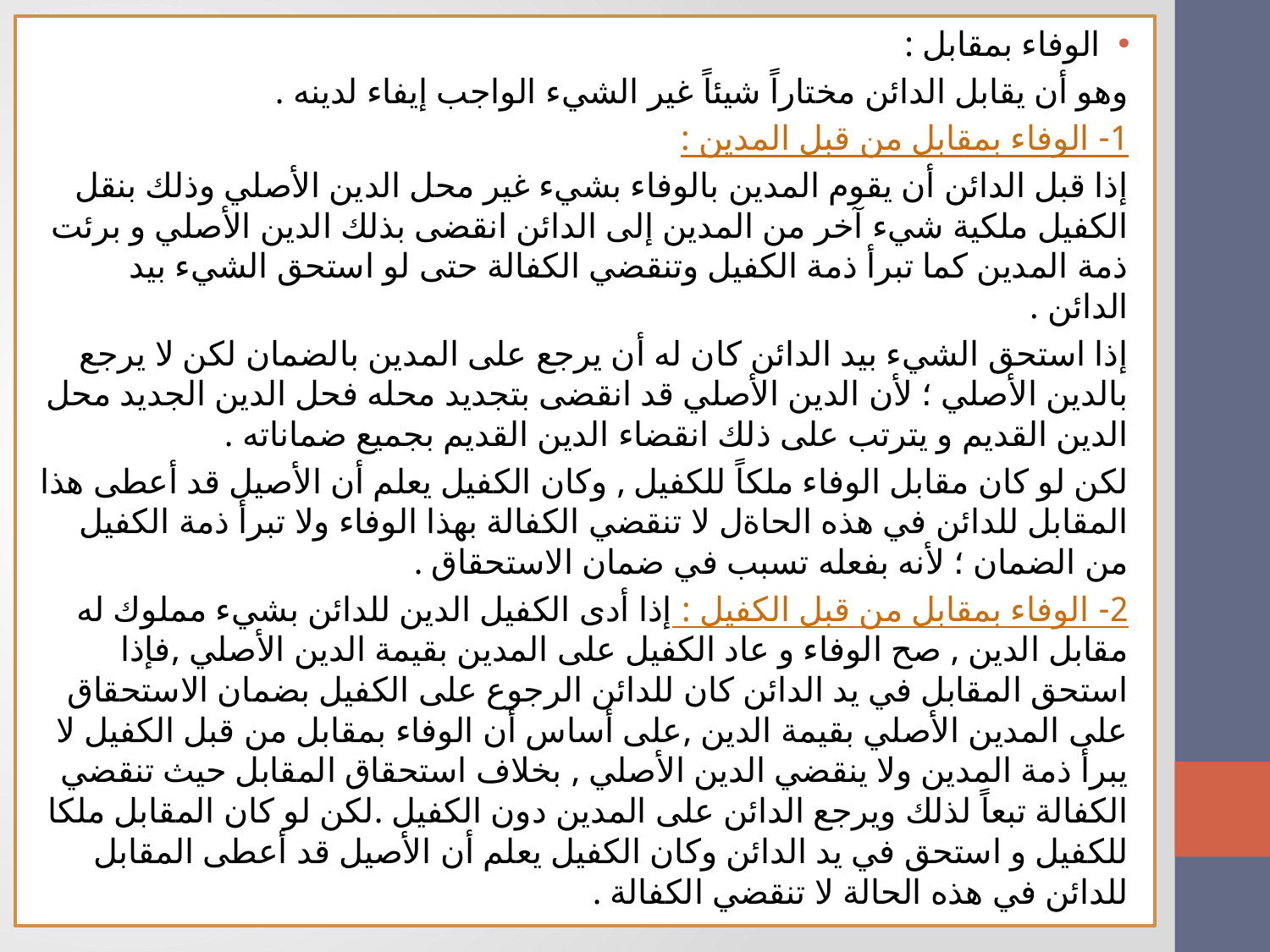

الوفاء بمقابل :
وهو أن يقابل الدائن مختاراً شيئاً غير الشيء الواجب إيفاء لدينه .
1- الوفاء بمقابل من قبل المدين :
إذا قبل الدائن أن يقوم المدين بالوفاء بشيء غير محل الدين الأصلي وذلك بنقل الكفيل ملكية شيء آخر من المدين إلى الدائن انقضى بذلك الدين الأصلي و برئت ذمة المدين كما تبرأ ذمة الكفيل وتنقضي الكفالة حتى لو استحق الشيء بيد الدائن .
إذا استحق الشيء بيد الدائن كان له أن يرجع على المدين بالضمان لكن لا يرجع بالدين الأصلي ؛ لأن الدين الأصلي قد انقضى بتجديد محله فحل الدين الجديد محل الدين القديم و يترتب على ذلك انقضاء الدين القديم بجميع ضماناته .
لكن لو كان مقابل الوفاء ملكاً للكفيل , وكان الكفيل يعلم أن الأصيل قد أعطى هذا المقابل للدائن في هذه الحاةل لا تنقضي الكفالة بهذا الوفاء ولا تبرأ ذمة الكفيل من الضمان ؛ لأنه بفعله تسبب في ضمان الاستحقاق .
2- الوفاء بمقابل من قبل الكفيل : إذا أدى الكفيل الدين للدائن بشيء مملوك له مقابل الدين , صح الوفاء و عاد الكفيل على المدين بقيمة الدين الأصلي ,فإذا استحق المقابل في يد الدائن كان للدائن الرجوع على الكفيل بضمان الاستحقاق على المدين الأصلي بقيمة الدين ,على أساس أن الوفاء بمقابل من قبل الكفيل لا يبرأ ذمة المدين ولا ينقضي الدين الأصلي , بخلاف استحقاق المقابل حيث تنقضي الكفالة تبعاً لذلك ويرجع الدائن على المدين دون الكفيل .لكن لو كان المقابل ملكا للكفيل و استحق في يد الدائن وكان الكفيل يعلم أن الأصيل قد أعطى المقابل للدائن في هذه الحالة لا تنقضي الكفالة .